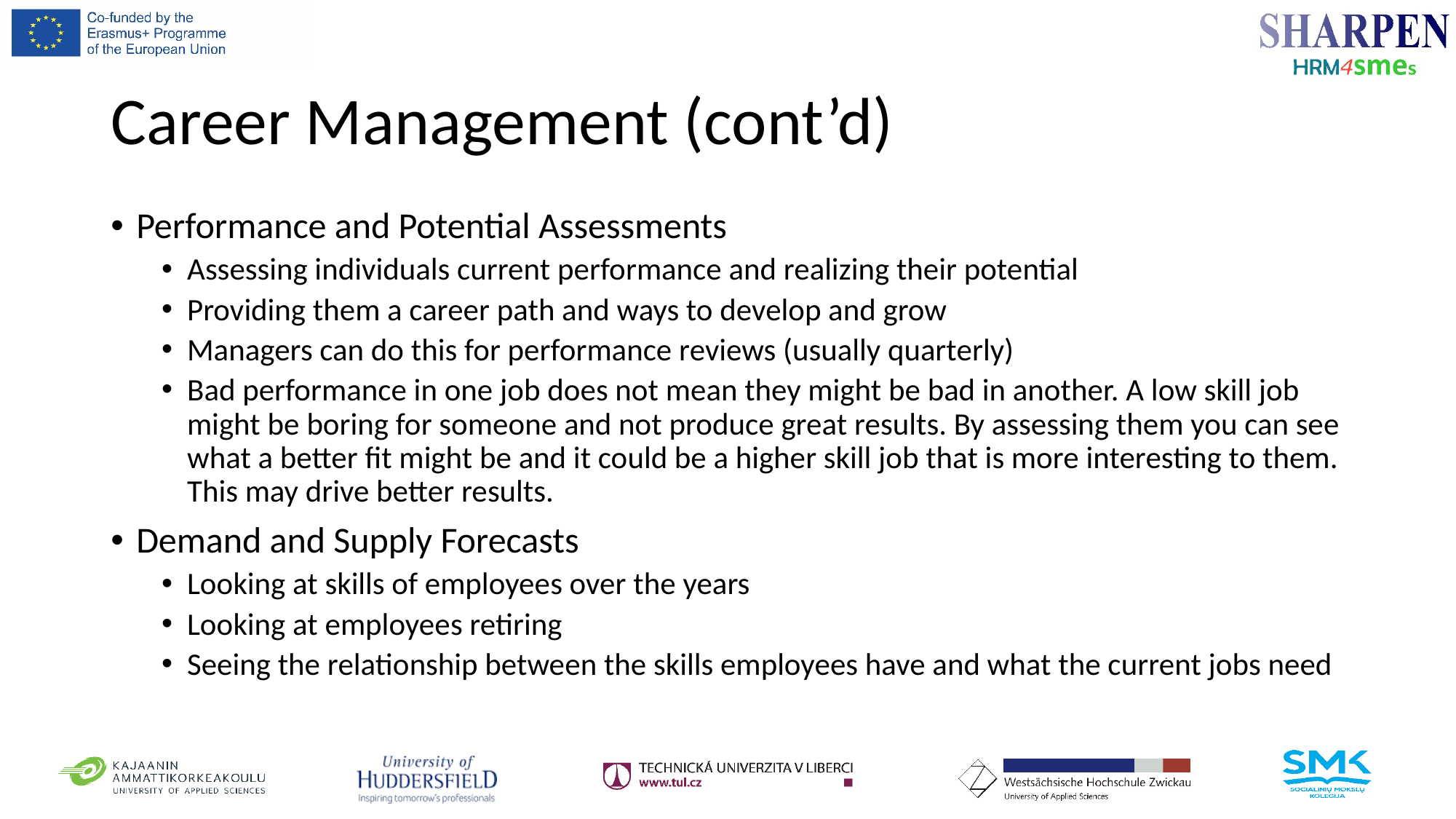

# Career Management (cont’d)
Performance and Potential Assessments
Assessing individuals current performance and realizing their potential
Providing them a career path and ways to develop and grow
Managers can do this for performance reviews (usually quarterly)
Bad performance in one job does not mean they might be bad in another. A low skill job might be boring for someone and not produce great results. By assessing them you can see what a better fit might be and it could be a higher skill job that is more interesting to them. This may drive better results.
Demand and Supply Forecasts
Looking at skills of employees over the years
Looking at employees retiring
Seeing the relationship between the skills employees have and what the current jobs need